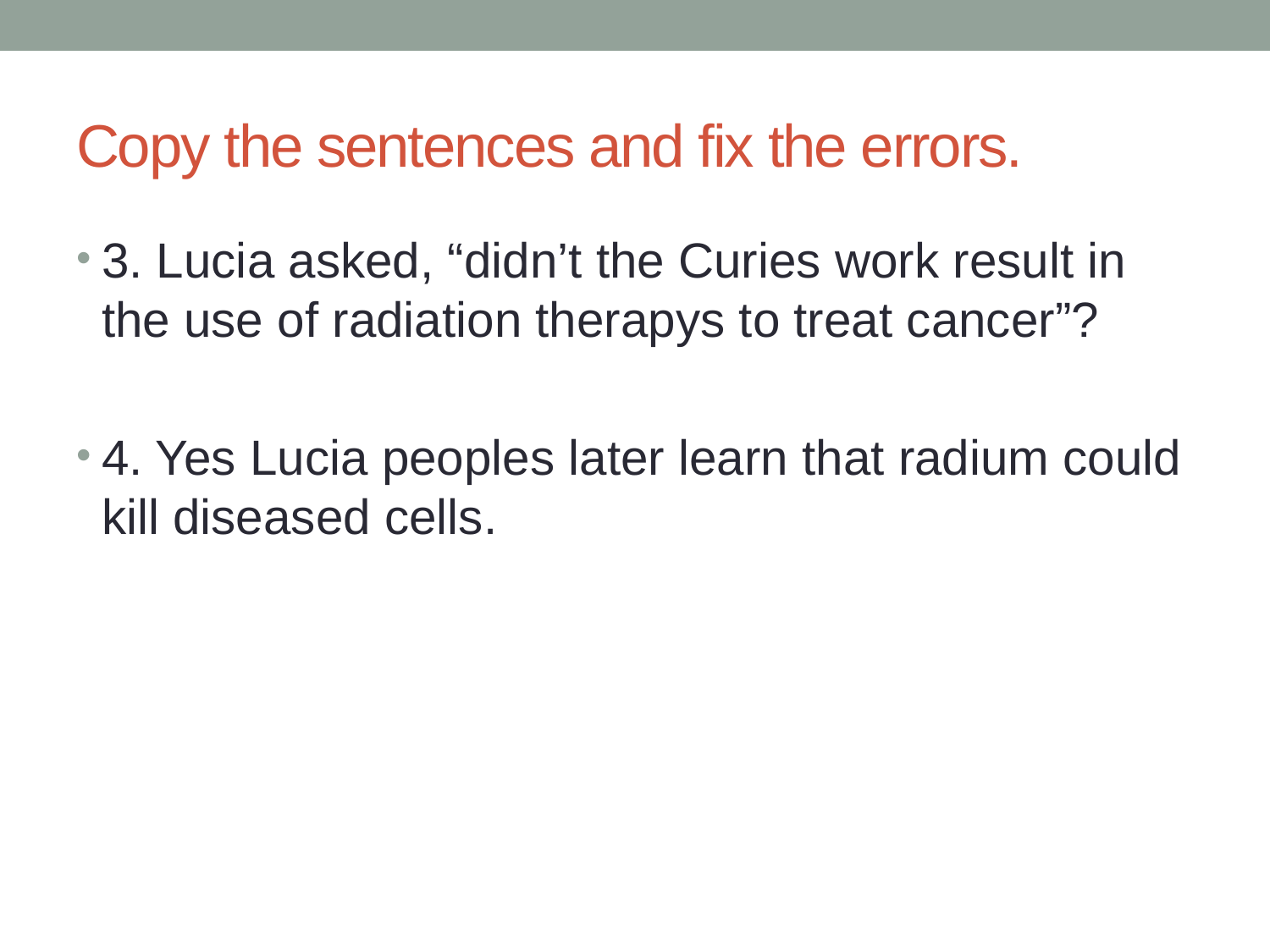

# Copy the sentences and fix the errors.
3. Lucia asked, “didn’t the Curies work result in the use of radiation therapys to treat cancer”?

4. Yes Lucia peoples later learn that radium could kill diseased cells.